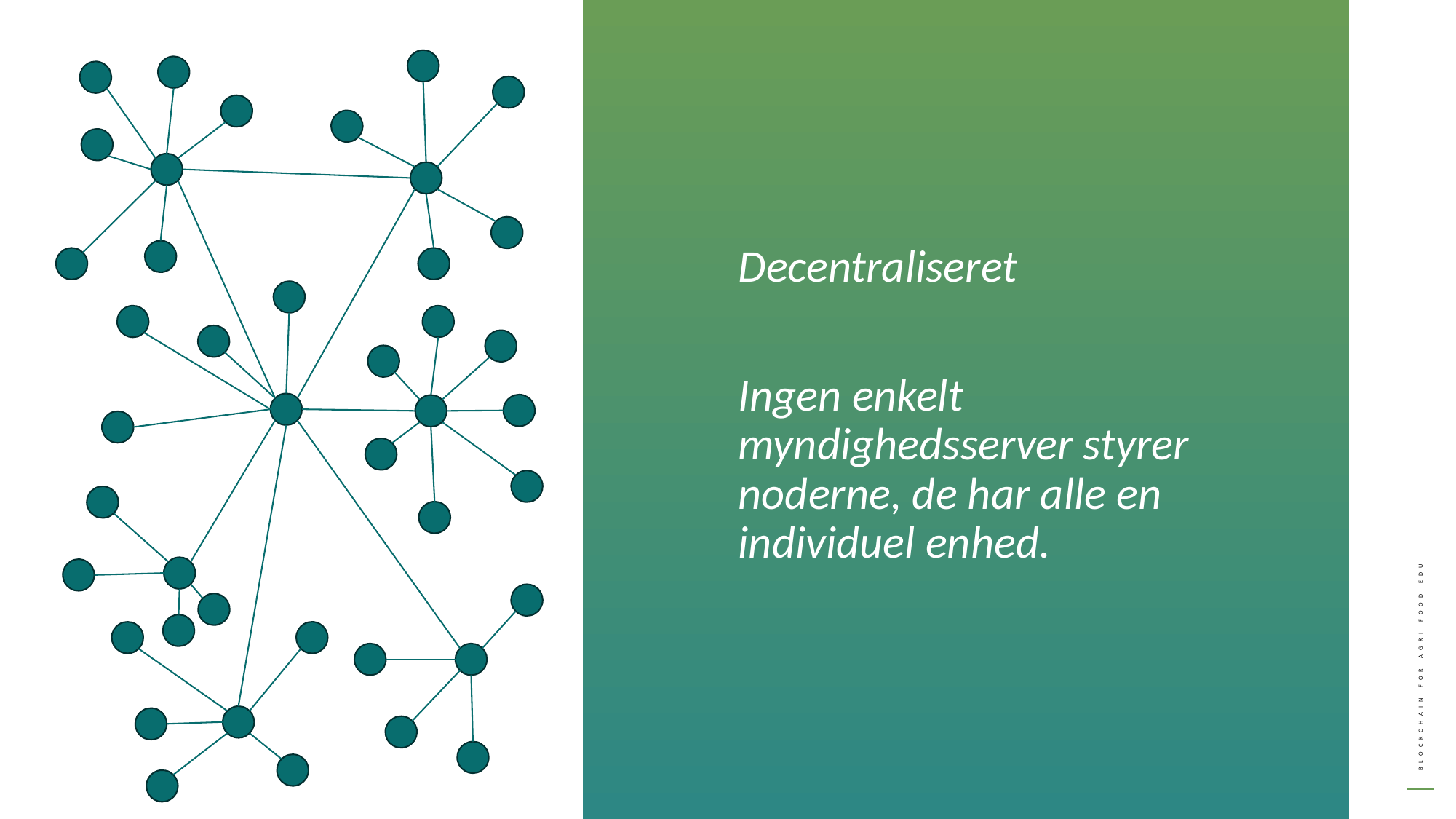

Decentraliseret

Ingen enkelt myndighedsserver styrer noderne, de har alle en individuel enhed.